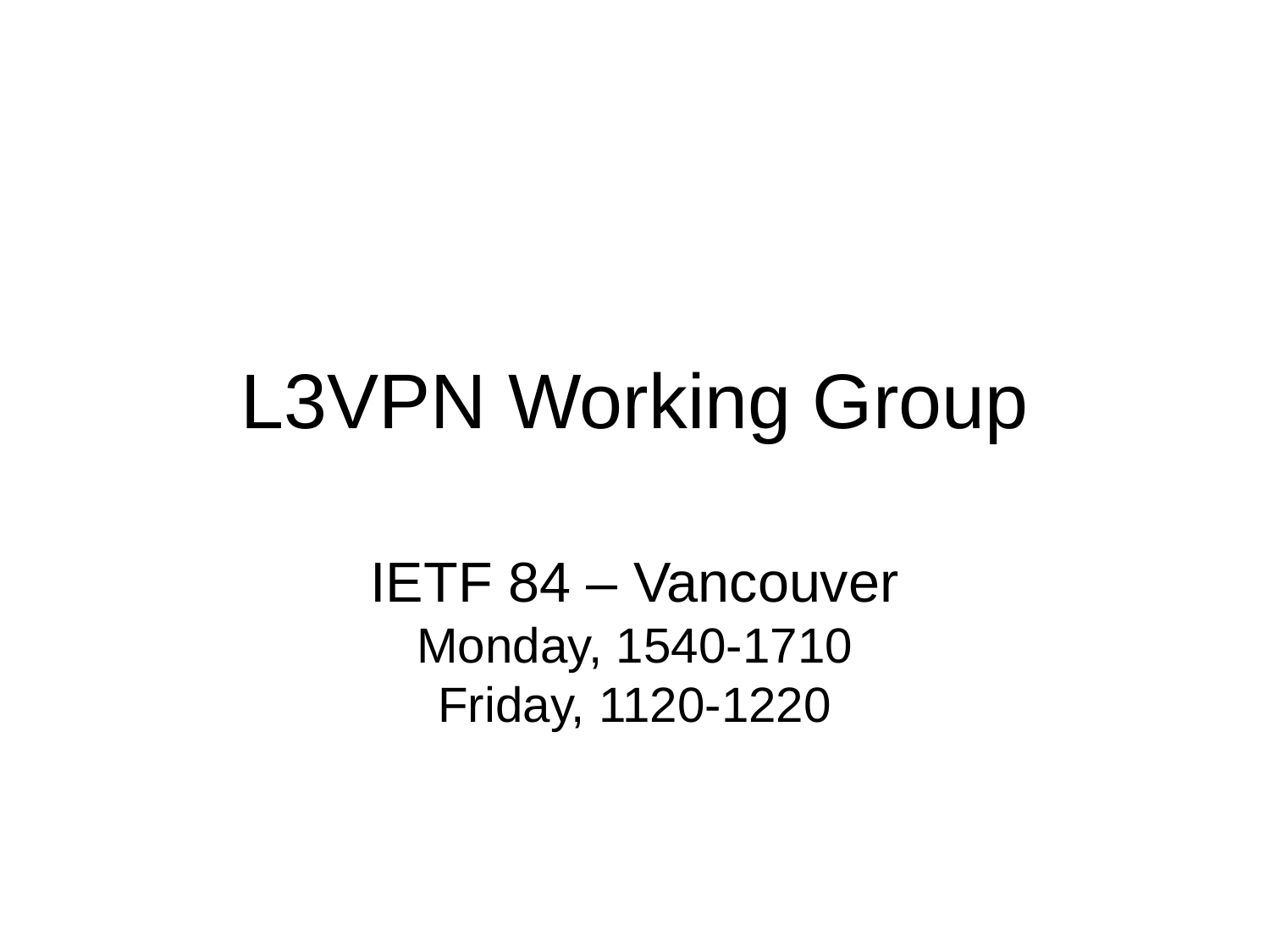

L3VPN Working Group
IETF 84 – Vancouver
Monday, 1540-1710
Friday, 1120-1220